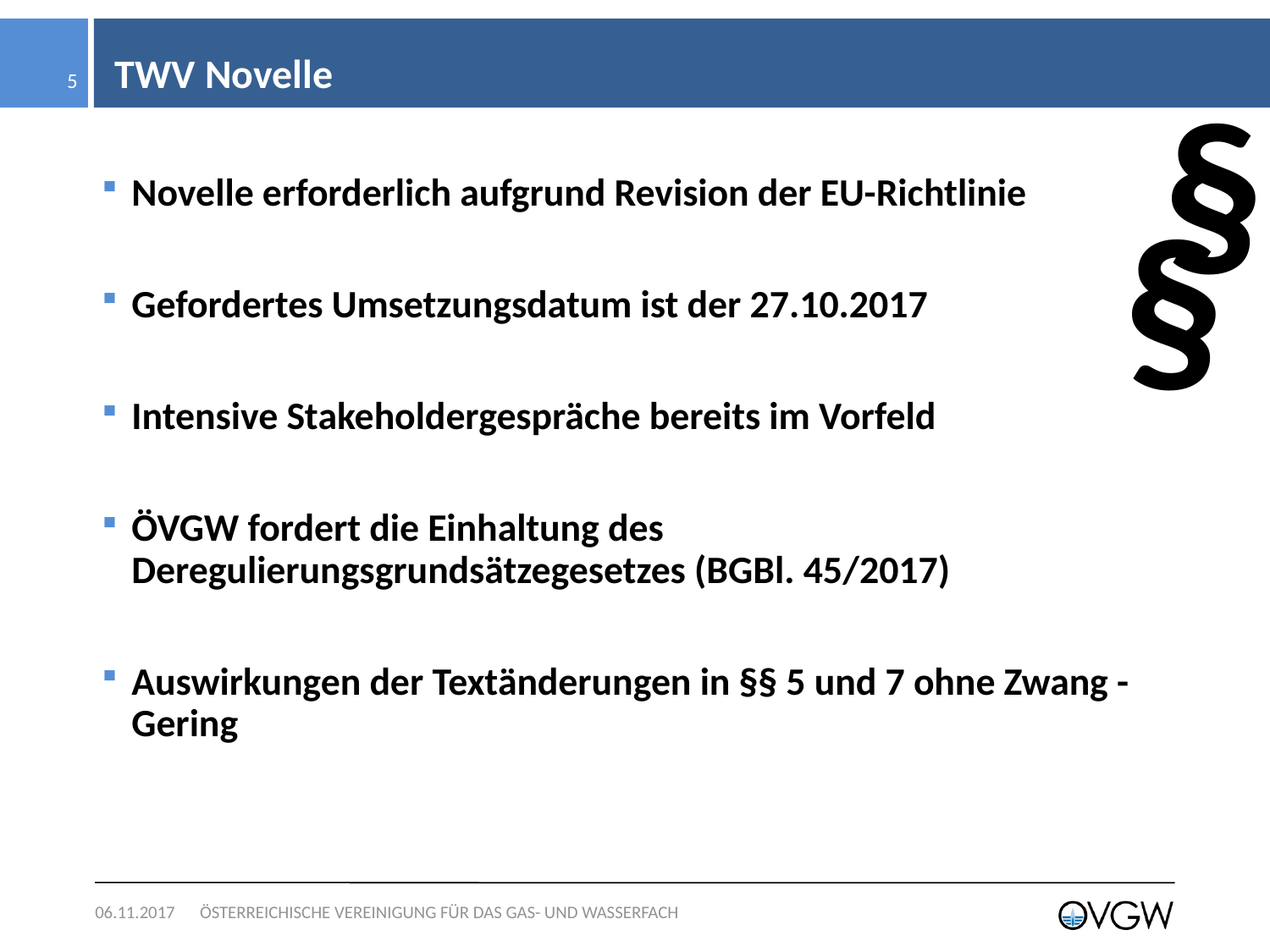

# TWV Novelle
5
§
Novelle erforderlich aufgrund Revision der EU-Richtlinie

Gefordertes Umsetzungsdatum ist der 27.10.2017

Intensive Stakeholdergespräche bereits im Vorfeld

ÖVGW fordert die Einhaltung des Deregulierungsgrundsätzegesetzes (BGBl. 45/2017)

Auswirkungen der Textänderungen in §§ 5 und 7 ohne Zwang - Gering

§
06.11.2017
ÖSTERREICHISCHE VEREINIGUNG FÜR DAS GAS- UND WASSERFACH